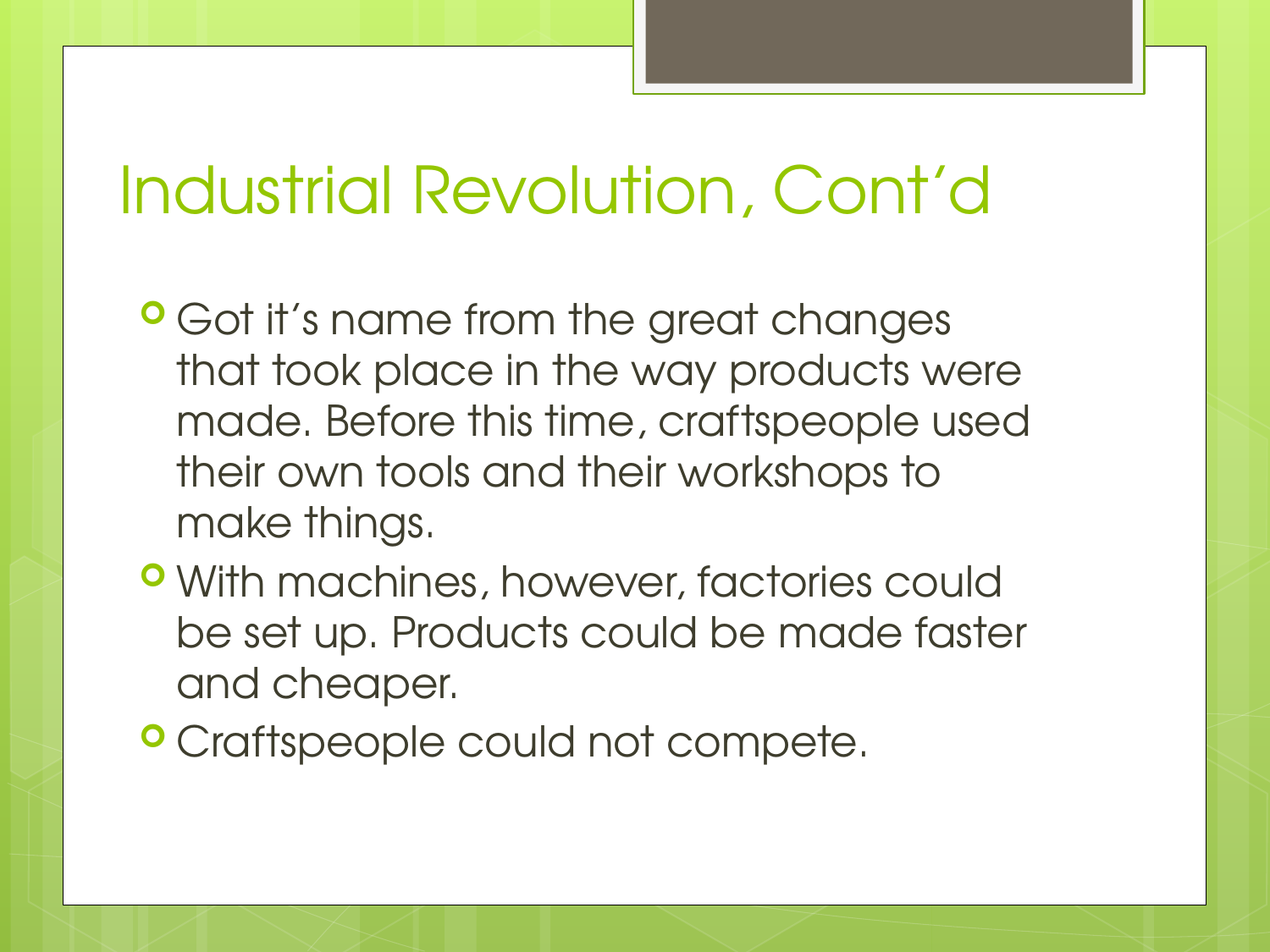

# Industrial Revolution, Cont’d
Got it’s name from the great changes that took place in the way products were made. Before this time, craftspeople used their own tools and their workshops to make things.
With machines, however, factories could be set up. Products could be made faster and cheaper.
Craftspeople could not compete.